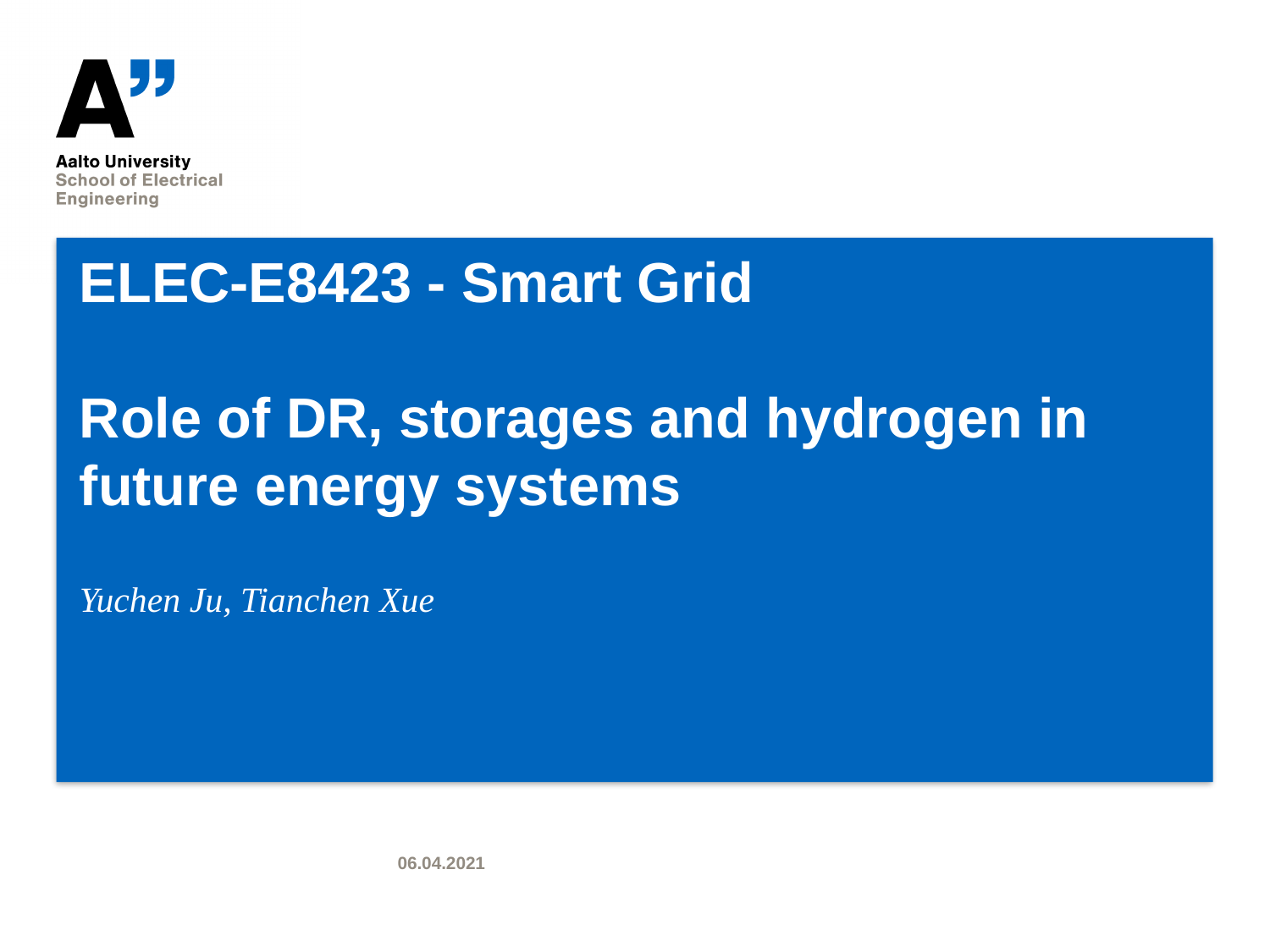

# ELEC-E8423 - Smart Grid Role of DR, storages and hydrogen in future energy systems
Yuchen Ju, Tianchen Xue

06.04.2021